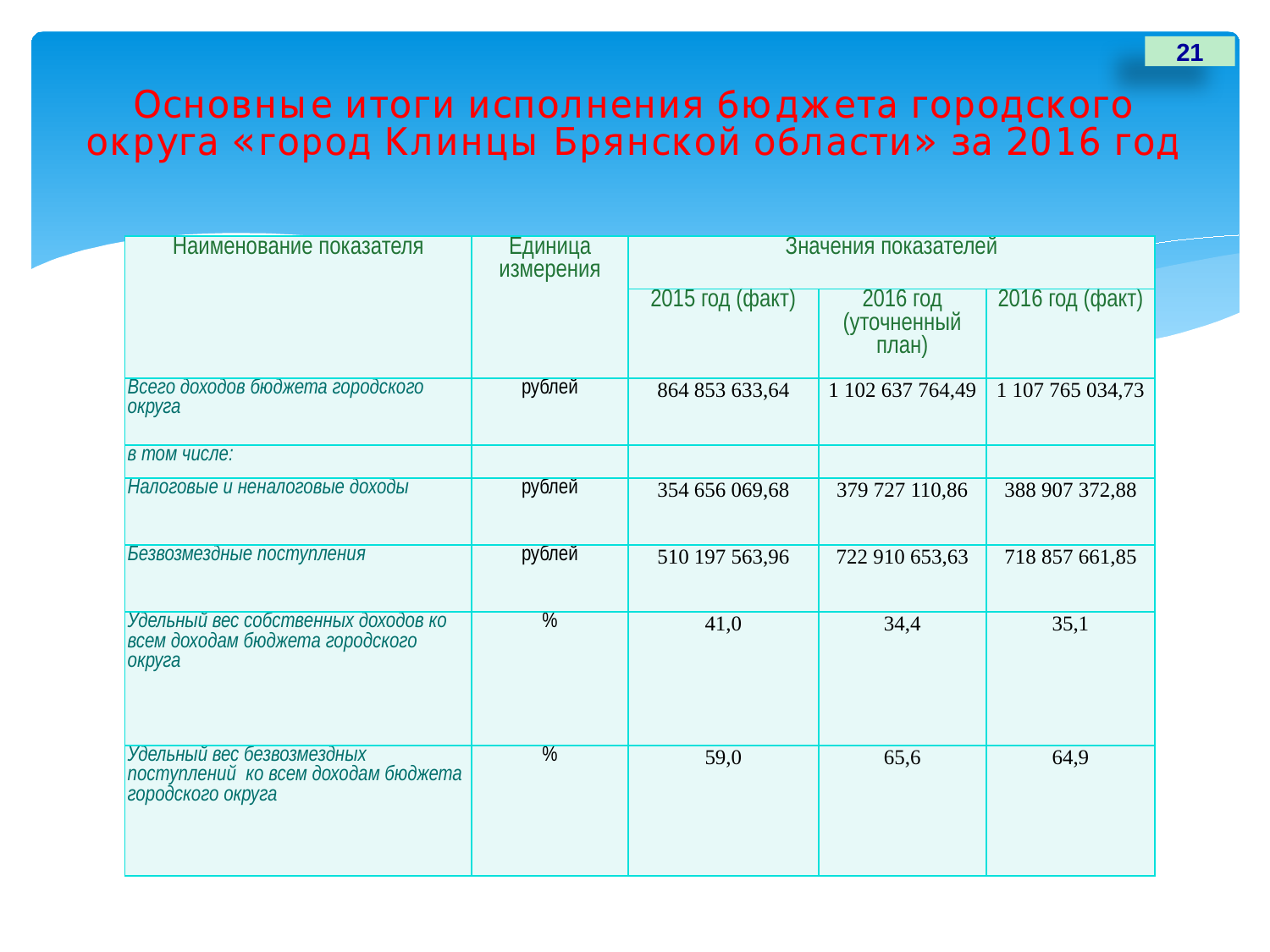

21
# Основные итоги исполнения бюджета городского округа «город Клинцы Брянской области» за 2016 год
| Наименование показателя | Единица измерения | Значения показателей |  |  |
| --- | --- | --- | --- | --- |
|  |  | 2015 год (факт) | 2016 год (уточненный план) | 2016 год (факт) |
| Всего доходов бюджета городского округа | рублей | 864 853 633,64 | 1 102 637 764,49 | 1 107 765 034,73 |
| в том числе: |  |  |  |  |
| Налоговые и неналоговые доходы | рублей | 354 656 069,68 | 379 727 110,86 | 388 907 372,88 |
| Безвозмездные поступления | рублей | 510 197 563,96 | 722 910 653,63 | 718 857 661,85 |
| Удельный вес собственных доходов ко всем доходам бюджета городского округа | % | 41,0 | 34,4 | 35,1 |
| Удельный вес безвозмездных поступлений ко всем доходам бюджета городского округа | % | 59,0 | 65,6 | 64,9 |